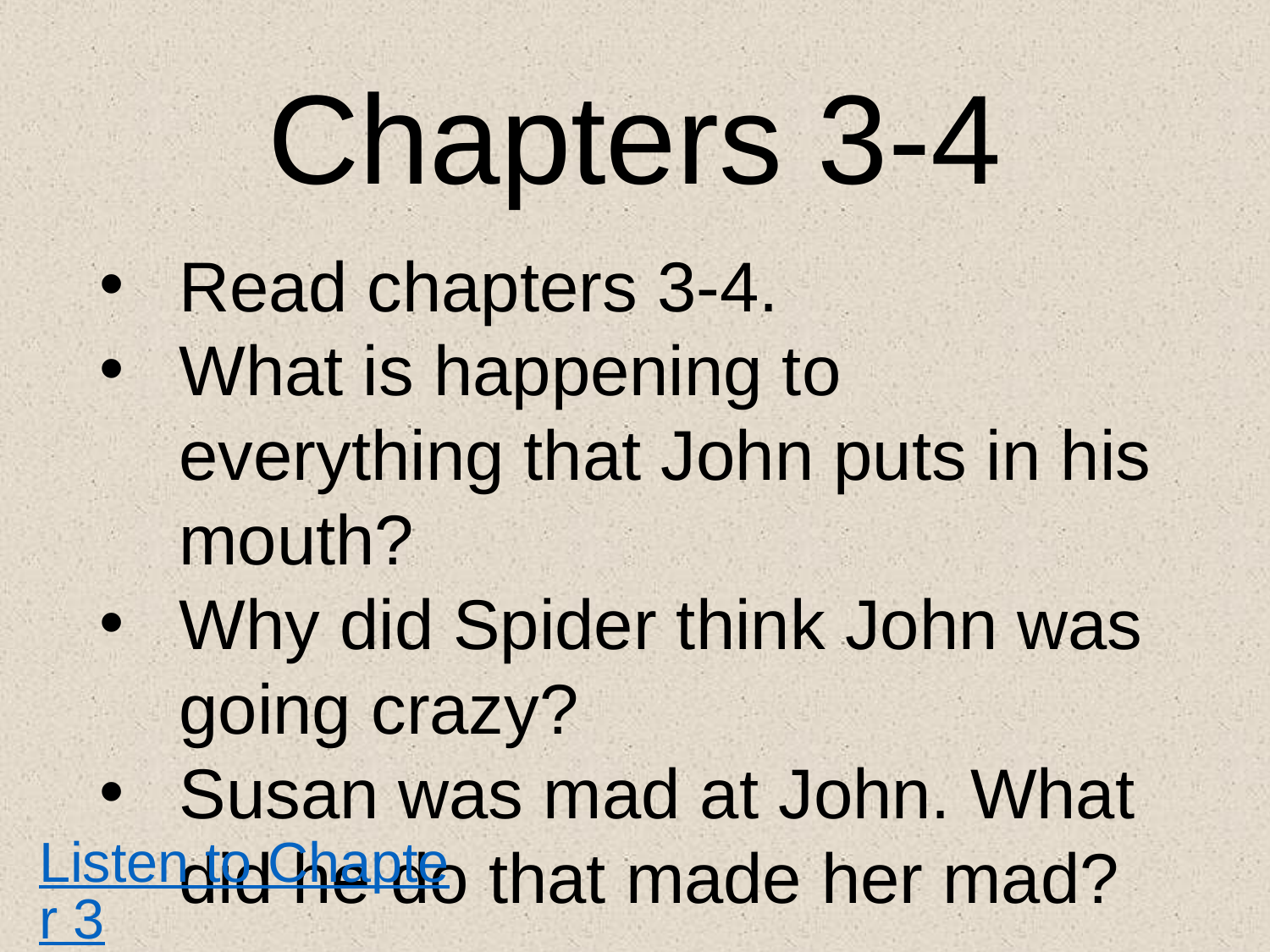

# Chapters 3-4
Read chapters 3-4.
What is happening to everything that John puts in his mouth?
Why did Spider think John was going crazy?
Susan was mad at John. What did he do that made her mad?

Listen to Chapter 3
Listen to Chapter 4